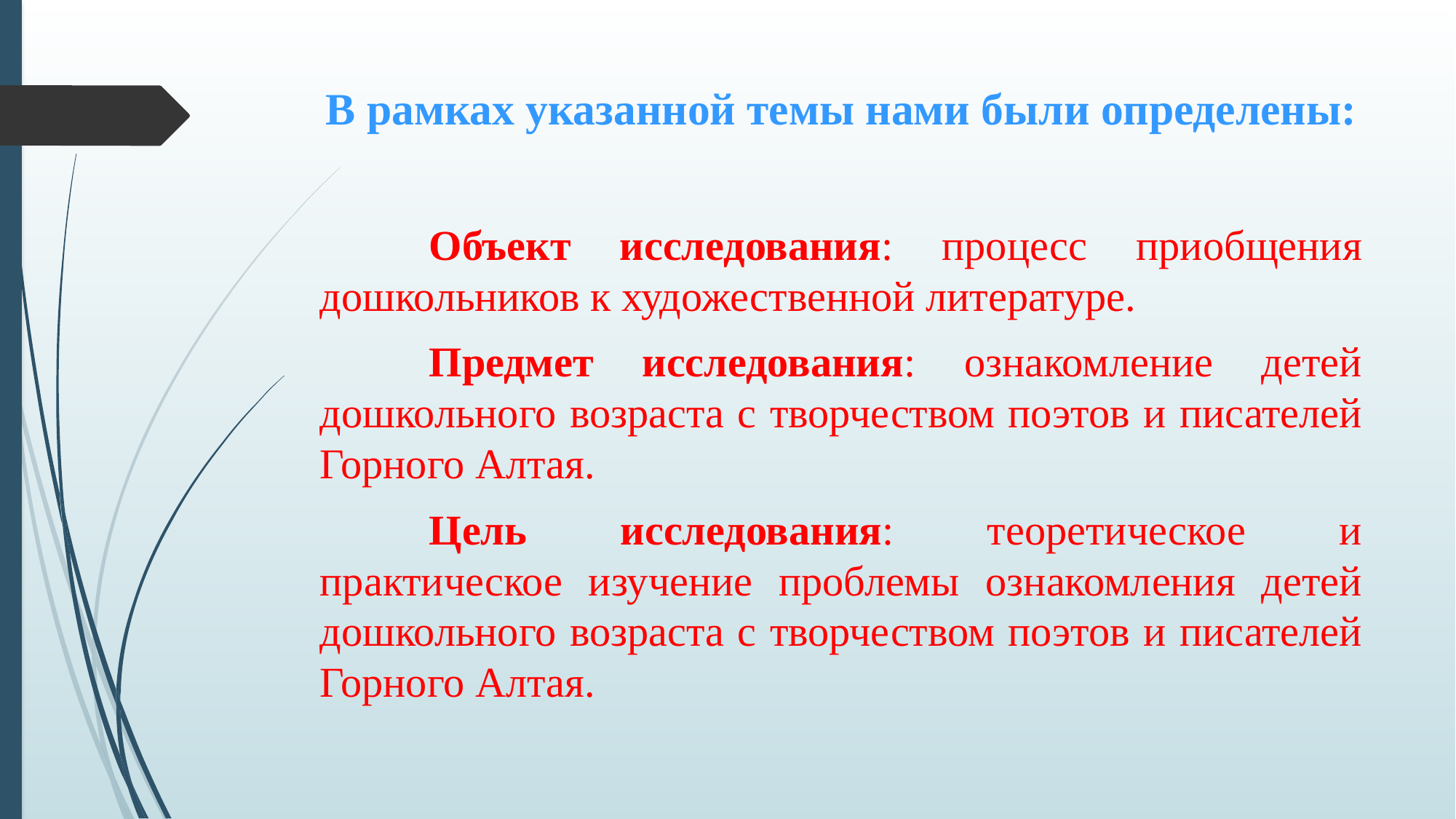

# В рамках указанной темы нами были определены:
	Объект исследования: процесс приобщения дошкольников к художественной литературе.
	Предмет исследования: ознакомление детей дошкольного возраста с творчеством поэтов и писателей Горного Алтая.
	Цель исследования: теоретическое и практическое изучение проблемы ознакомления детей дошкольного возраста с творчеством поэтов и писателей Горного Алтая.